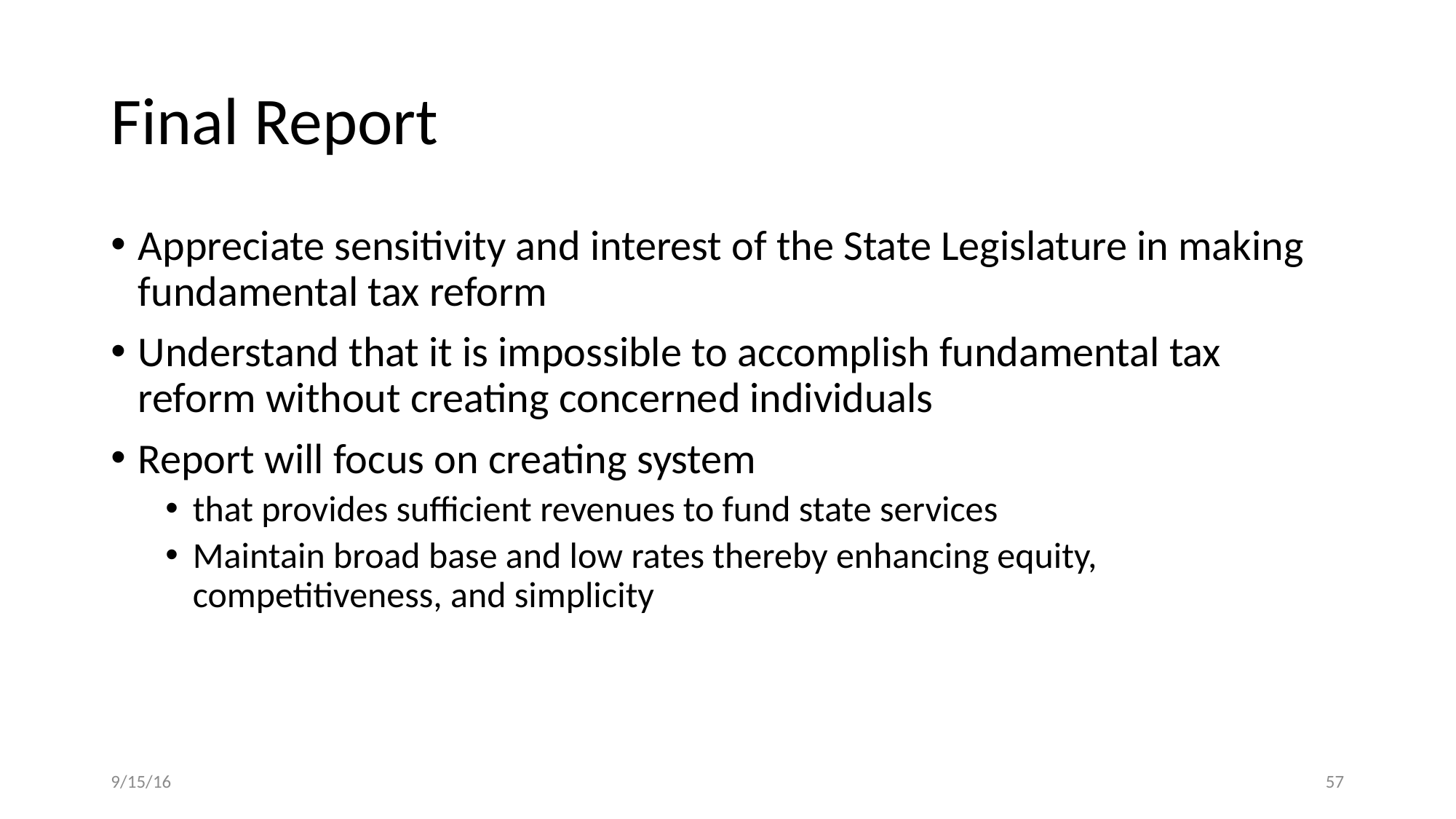

# Final Report
Appreciate sensitivity and interest of the State Legislature in making fundamental tax reform
Understand that it is impossible to accomplish fundamental tax reform without creating concerned individuals
Report will focus on creating system
that provides sufficient revenues to fund state services
Maintain broad base and low rates thereby enhancing equity, competitiveness, and simplicity
9/15/16
57